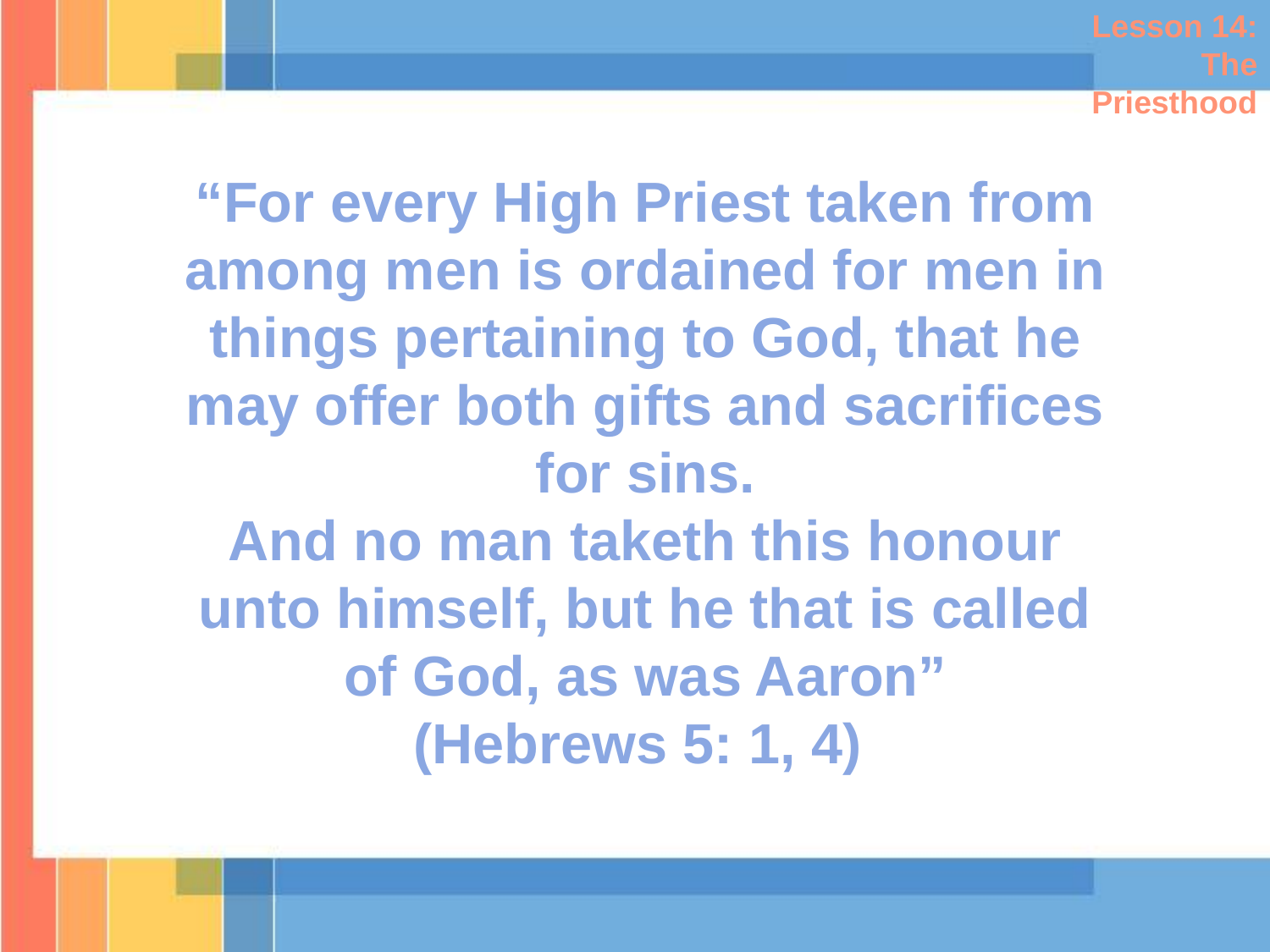

Lesson 14: The Priesthood
“For every High Priest taken from among men is ordained for men in things pertaining to God, that he may offer both gifts and sacrifices for sins.
And no man taketh this honour unto himself, but he that is called of God, as was Aaron”
(Hebrews 5: 1, 4)